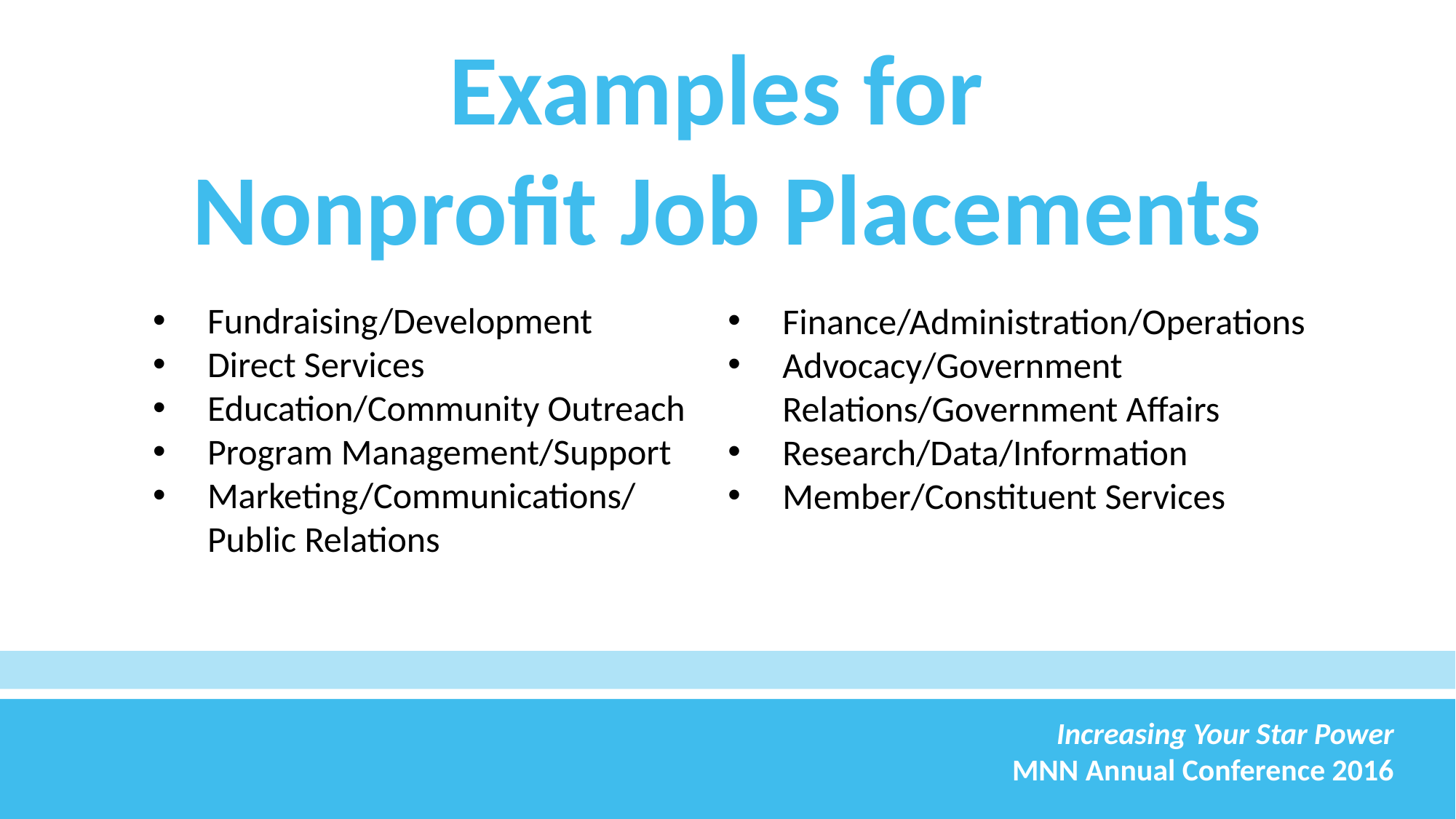

Examples for
Nonprofit Job Placements
Fundraising/Development
Direct Services
Education/Community Outreach
Program Management/Support
Marketing/Communications/ Public Relations
Finance/Administration/Operations
Advocacy/Government Relations/Government Affairs
Research/Data/Information
Member/Constituent Services

Increasing Your Star Power
MNN Annual Conference 2016